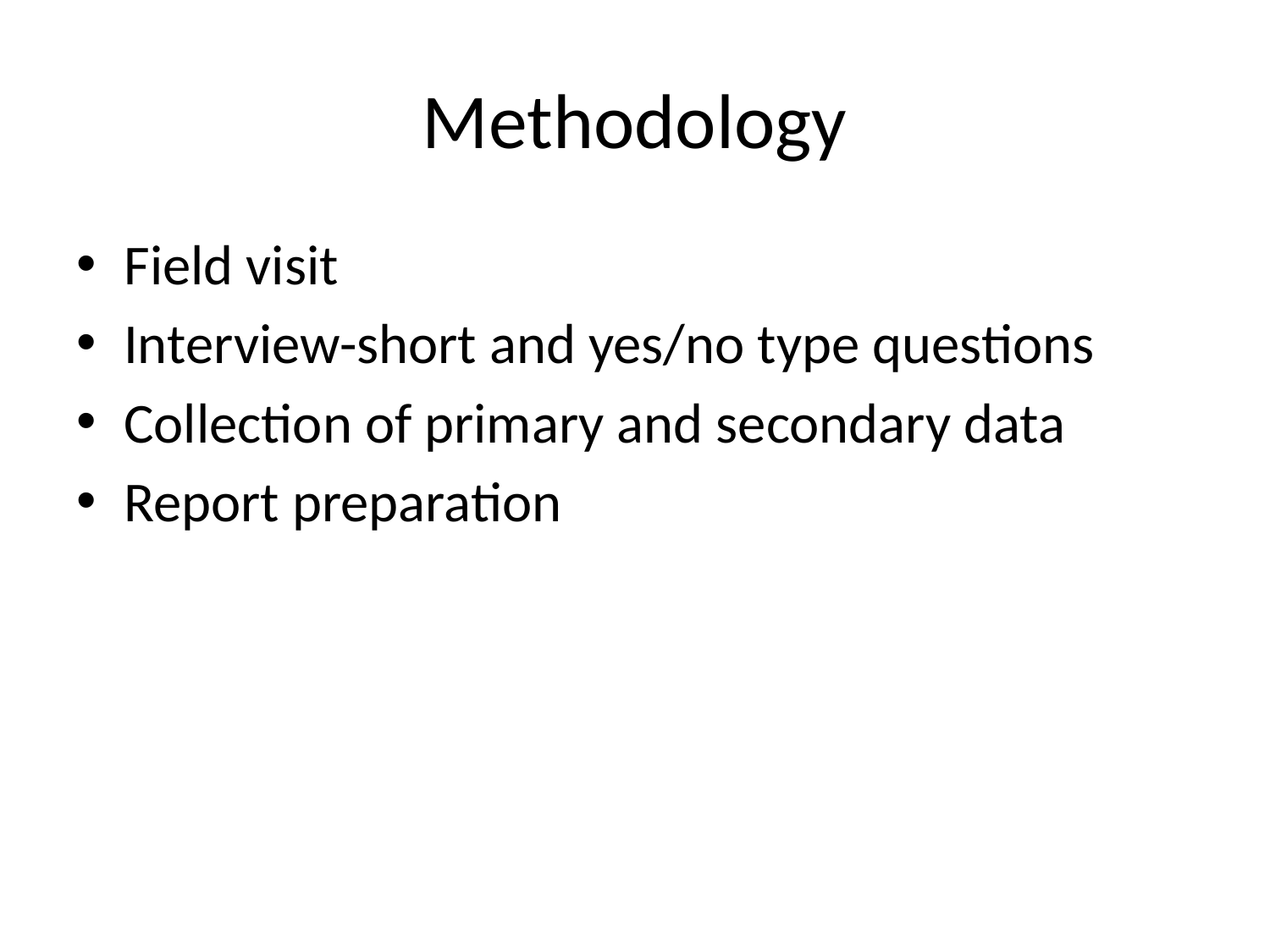

# Methodology
Field visit
Interview-short and yes/no type questions
Collection of primary and secondary data
Report preparation